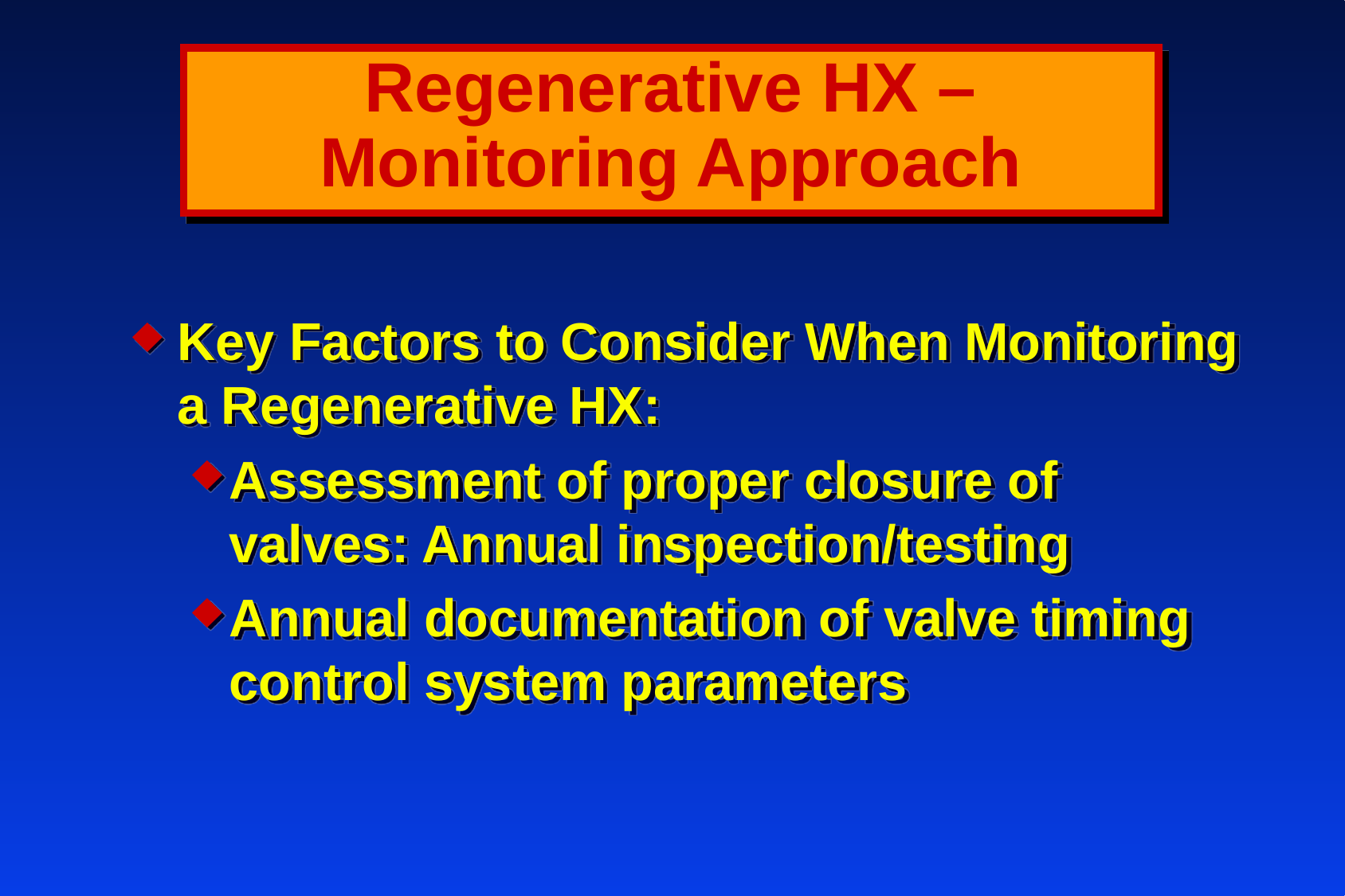

Regenerative HX –
Monitoring Approach
Key Factors to Consider When Monitoring a Regenerative HX:
Assessment of proper closure of valves: Annual inspection/testing
Annual documentation of valve timing control system parameters